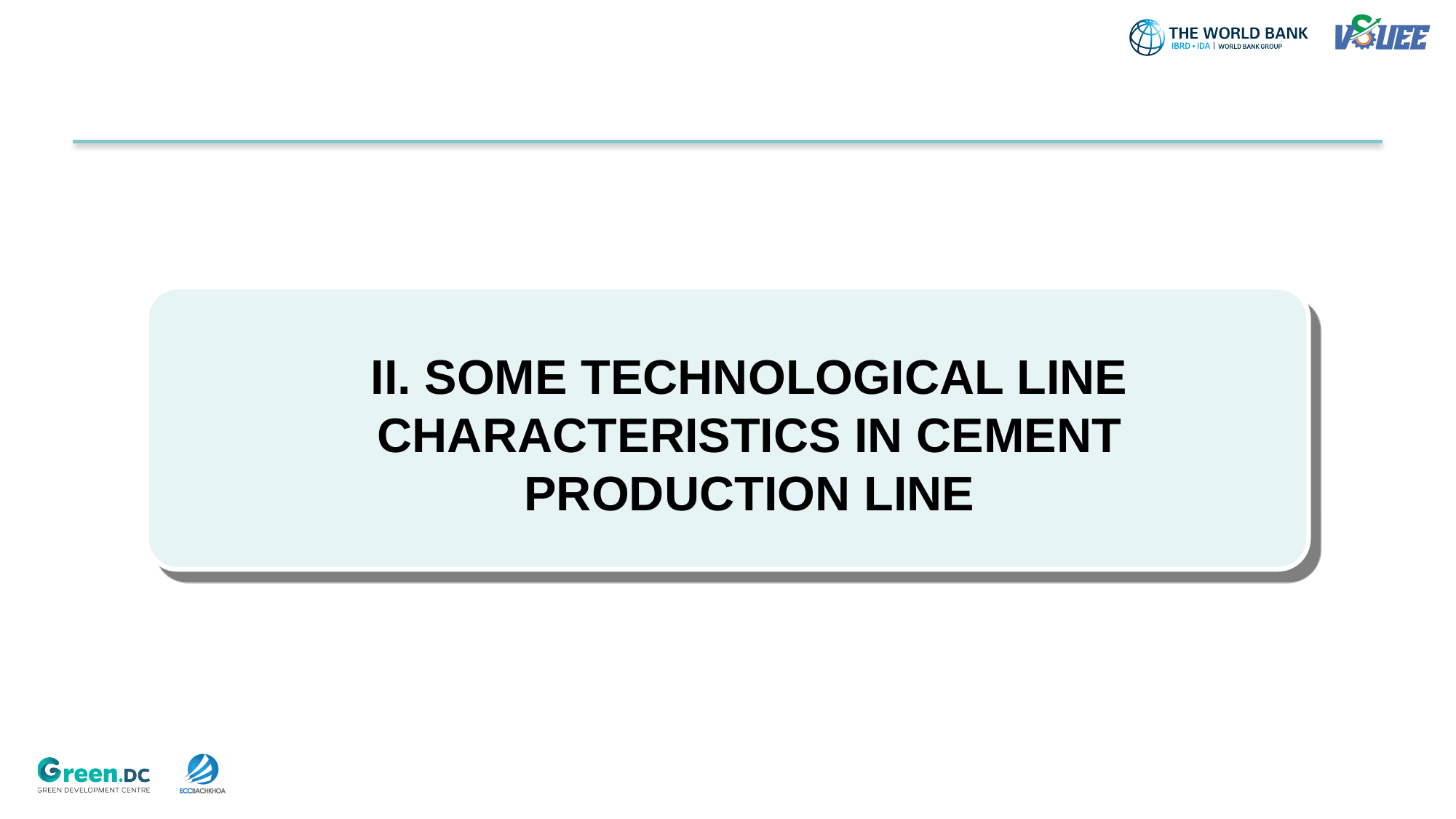

II. SOME TECHNOLOGICAL LINE CHARACTERISTICS IN CEMENT PRODUCTION LINE